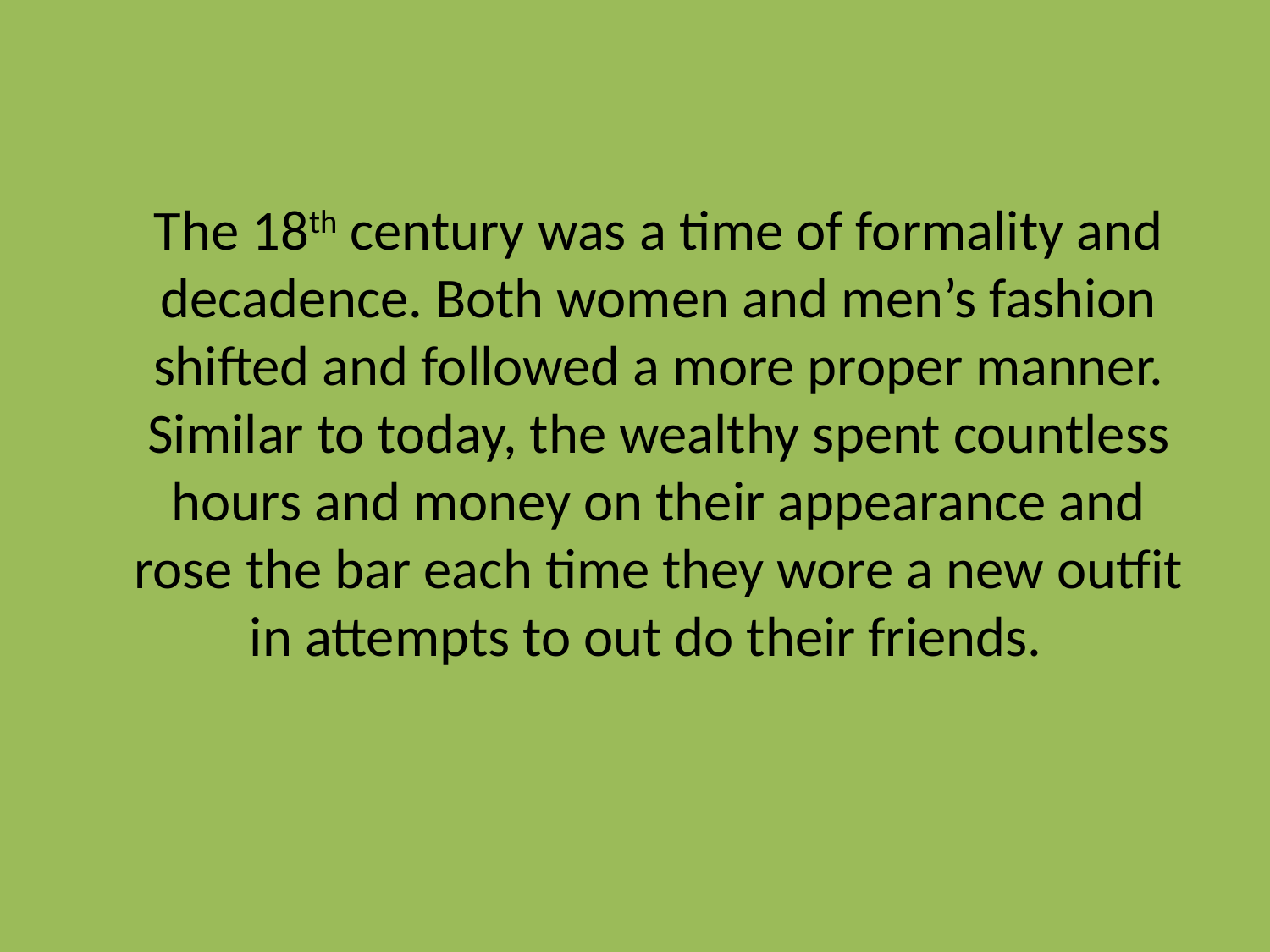

The 18th century was a time of formality and decadence. Both women and men’s fashion shifted and followed a more proper manner. Similar to today, the wealthy spent countless hours and money on their appearance and rose the bar each time they wore a new outfit in attempts to out do their friends.